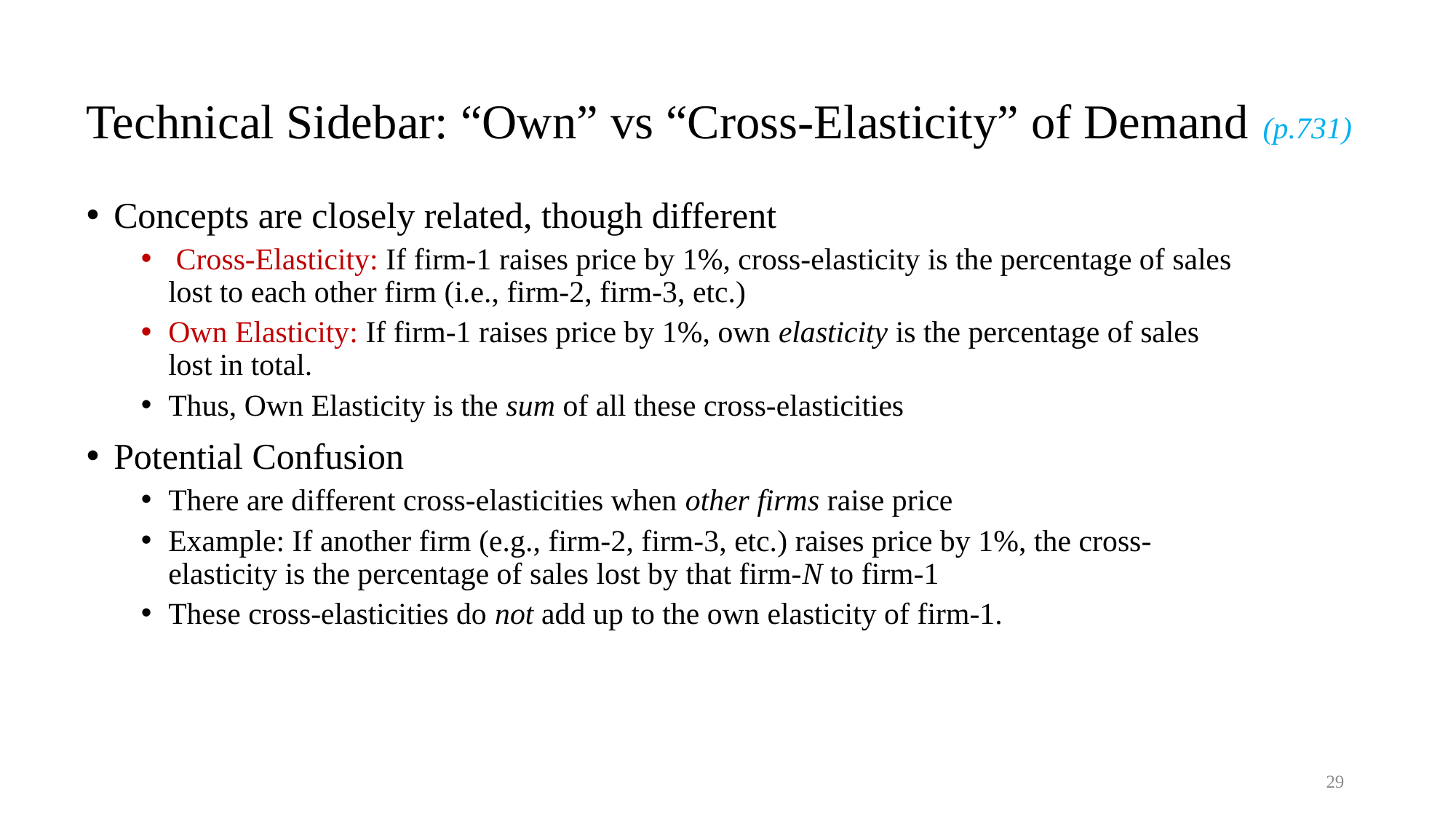

# Technical Sidebar: “Own” vs “Cross-Elasticity” of Demand (p.731)
Concepts are closely related, though different
 Cross-Elasticity: If firm-1 raises price by 1%, cross-elasticity is the percentage of sales lost to each other firm (i.e., firm-2, firm-3, etc.)
Own Elasticity: If firm-1 raises price by 1%, own elasticity is the percentage of sales lost in total.
Thus, Own Elasticity is the sum of all these cross-elasticities
Potential Confusion
There are different cross-elasticities when other firms raise price
Example: If another firm (e.g., firm-2, firm-3, etc.) raises price by 1%, the cross-elasticity is the percentage of sales lost by that firm-N to firm-1
These cross-elasticities do not add up to the own elasticity of firm-1.
29